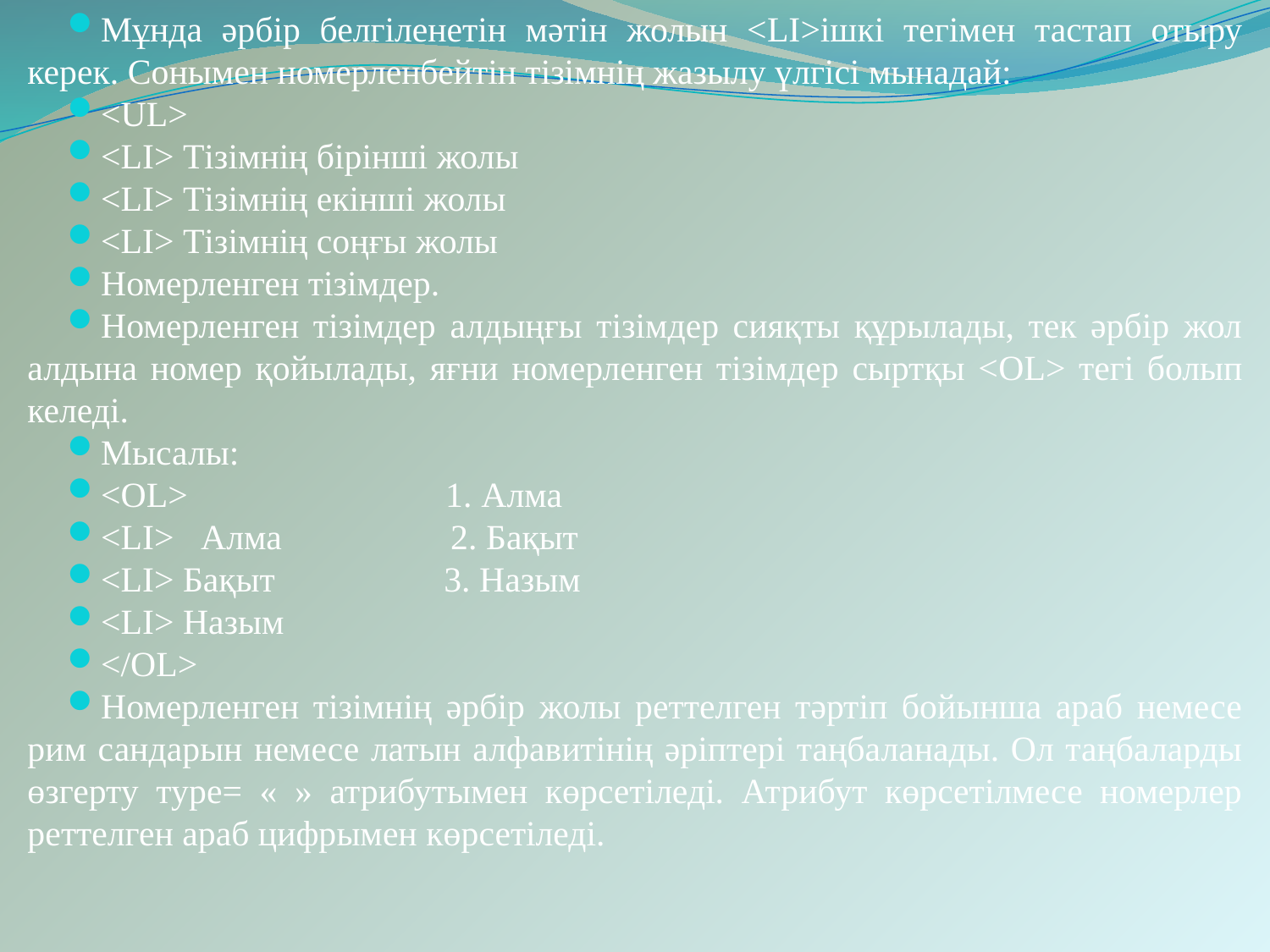

Мұнда әрбір белгіленетін мәтін жолын <LI>ішкі тегімен тастап отыру керек. Сонымен номерленбейтін тізімнің жазылу үлгісі мынадай:
<UL>
<LI> Тізімнің бірінші жолы
<LI> Тізімнің екінші жолы
<LI> Тізімнің соңғы жолы
Номерленген тізімдер.
Номерленген тізімдер алдыңғы тізімдер сияқты құрылады, тек әрбір жол алдына номер қойылады, яғни номерленген тізімдер сыртқы <OL> тегі болып келеді.
Мысалы:
<OL>                             1. Алма
<LI>   Алма                   2. Бақыт
<LI> Бақыт                   3. Назым
<LI> Назым
</OL>
Номерленген тізімнің әрбір жолы реттелген тәртіп бойынша араб немесе рим сандарын немесе латын алфавитінің әріптері таңбаланады. Ол таңбаларды өзгерту туре= « » атрибутымен көрсетіледі. Атрибут көрсетілмесе номерлер реттелген араб цифрымен көрсетіледі.